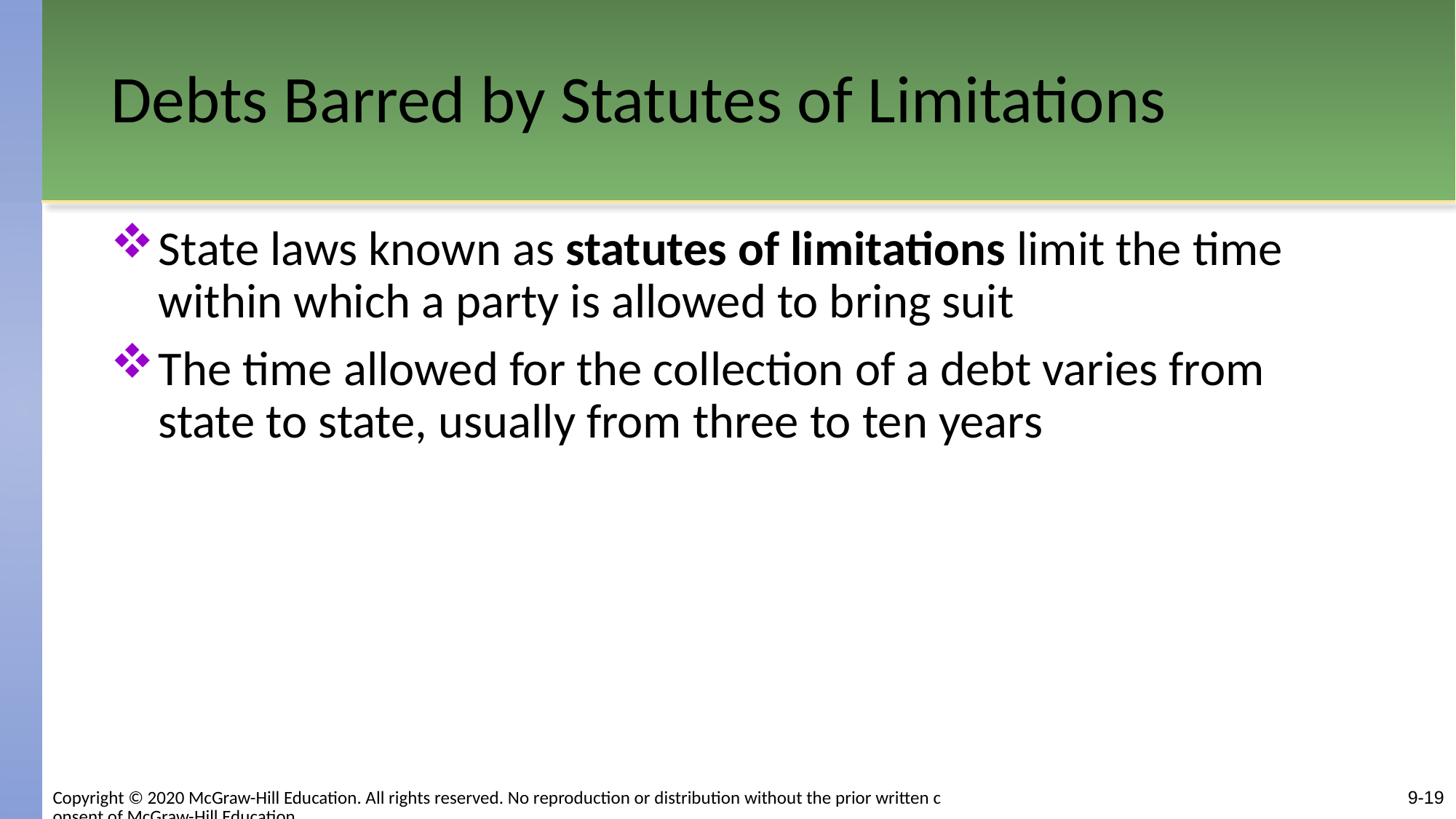

# Debts Barred by Statutes of Limitations
State laws known as statutes of limitations limit the time within which a party is allowed to bring suit
The time allowed for the collection of a debt varies from state to state, usually from three to ten years
9-19
Copyright © 2020 McGraw-Hill Education. All rights reserved. No reproduction or distribution without the prior written consent of McGraw-Hill Education.